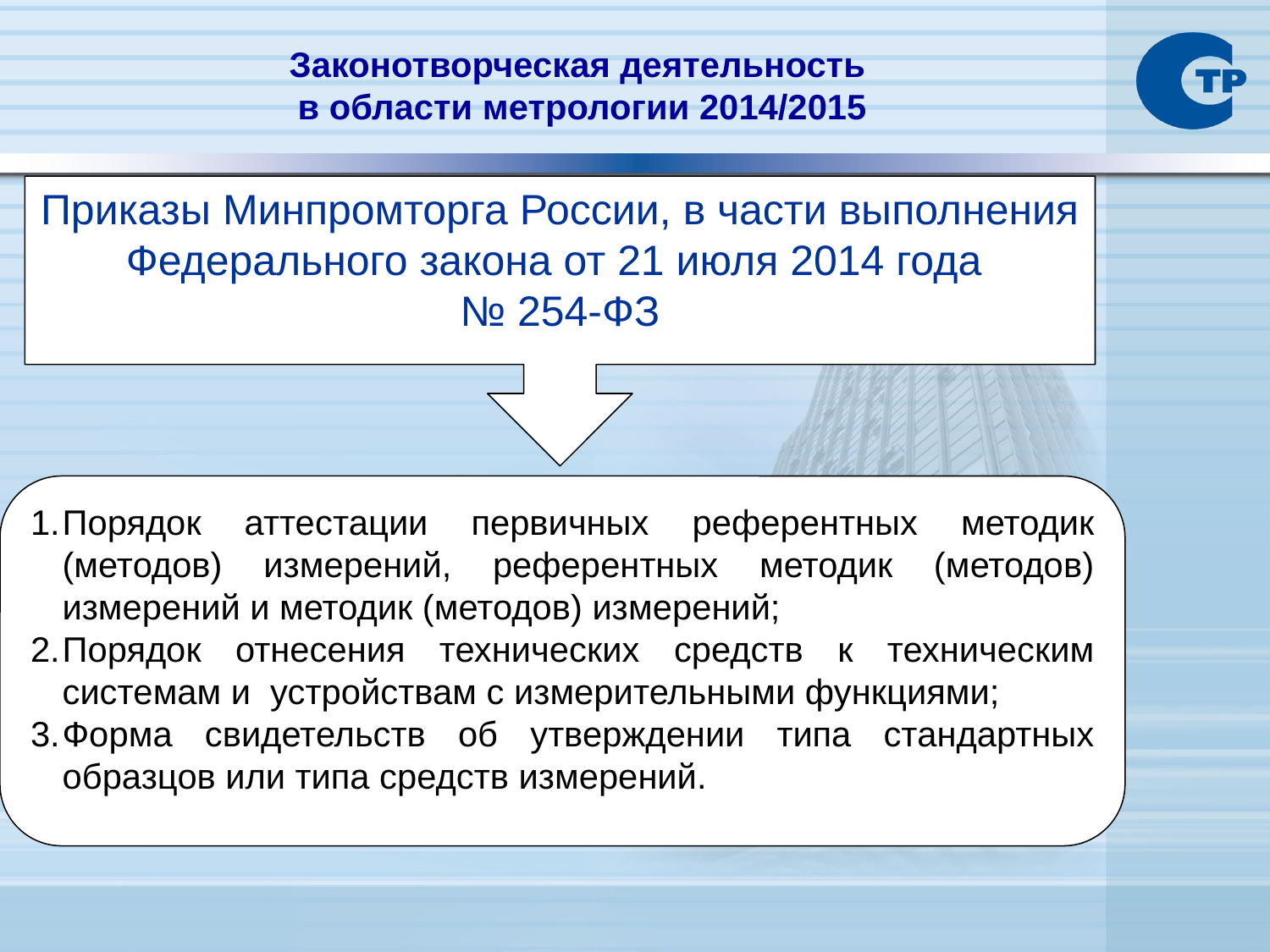

Законотворческая деятельность
в области метрологии 2014/2015
Приказы Минпромторга России, в части выполнения Федерального закона от 21 июля 2014 года
№ 254-ФЗ

Порядок аттестации первичных референтных методик (методов) измерений, референтных методик (методов) измерений и методик (методов) измерений;
Порядок отнесения технических средств к техническим системам и  устройствам с измерительными функциями;
Форма свидетельств об утверждении типа стандартных образцов или типа средств измерений.